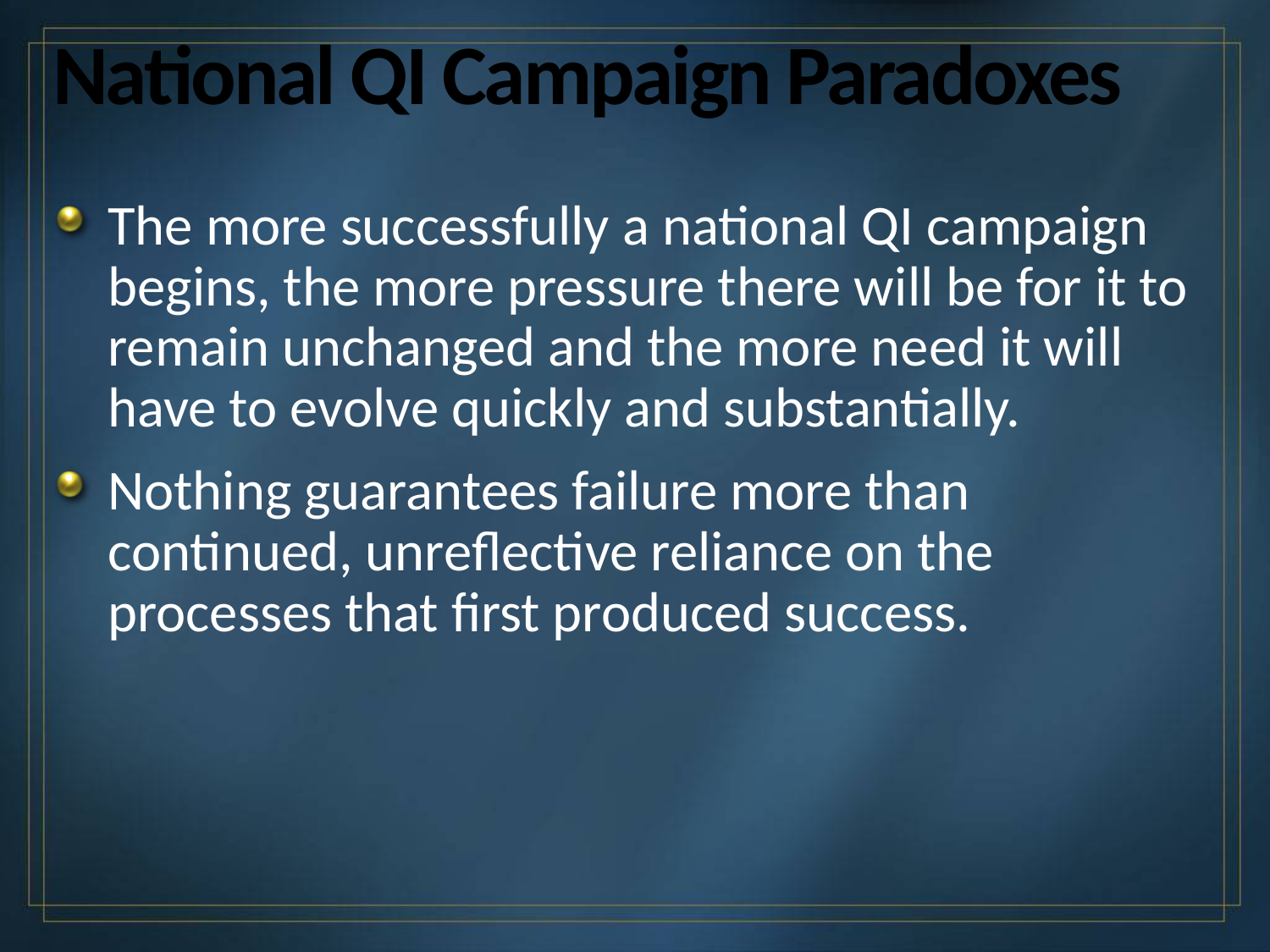

# National QI Campaign Paradoxes
The more successfully a national QI campaign begins, the more pressure there will be for it to remain unchanged and the more need it will have to evolve quickly and substantially.
Nothing guarantees failure more than continued, unreflective reliance on the processes that first produced success.